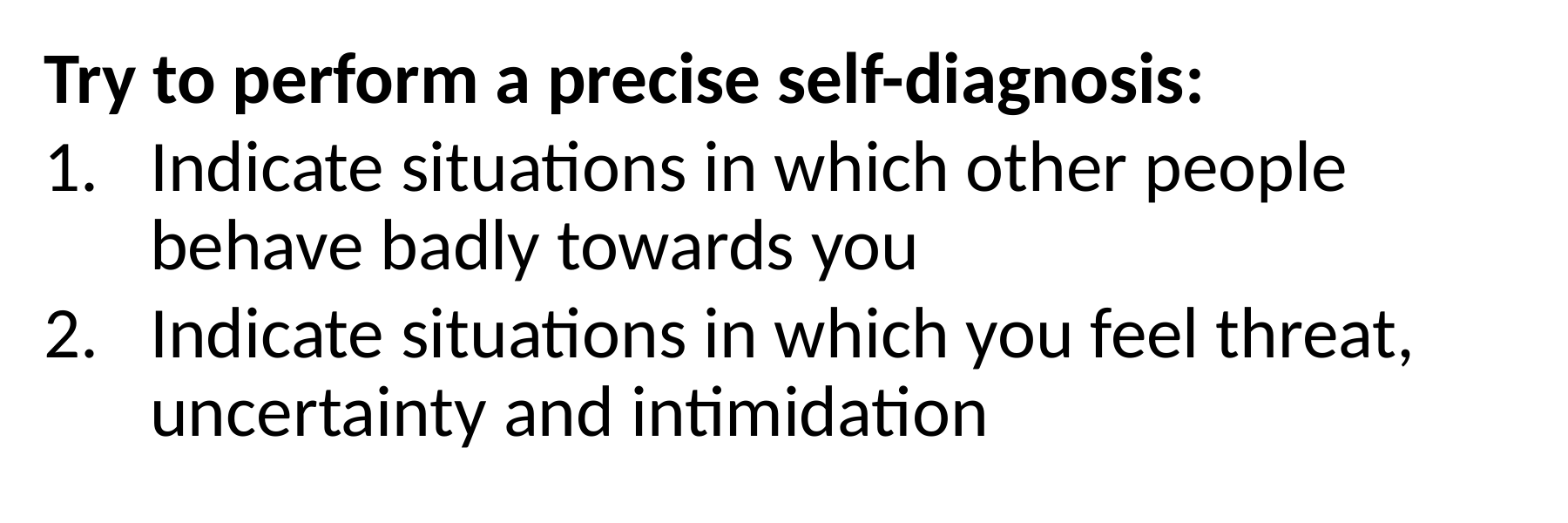

Try to perform a precise self-diagnosis:
Indicate situations in which other people behave badly towards you
Indicate situations in which you feel threat, uncertainty and intimidation